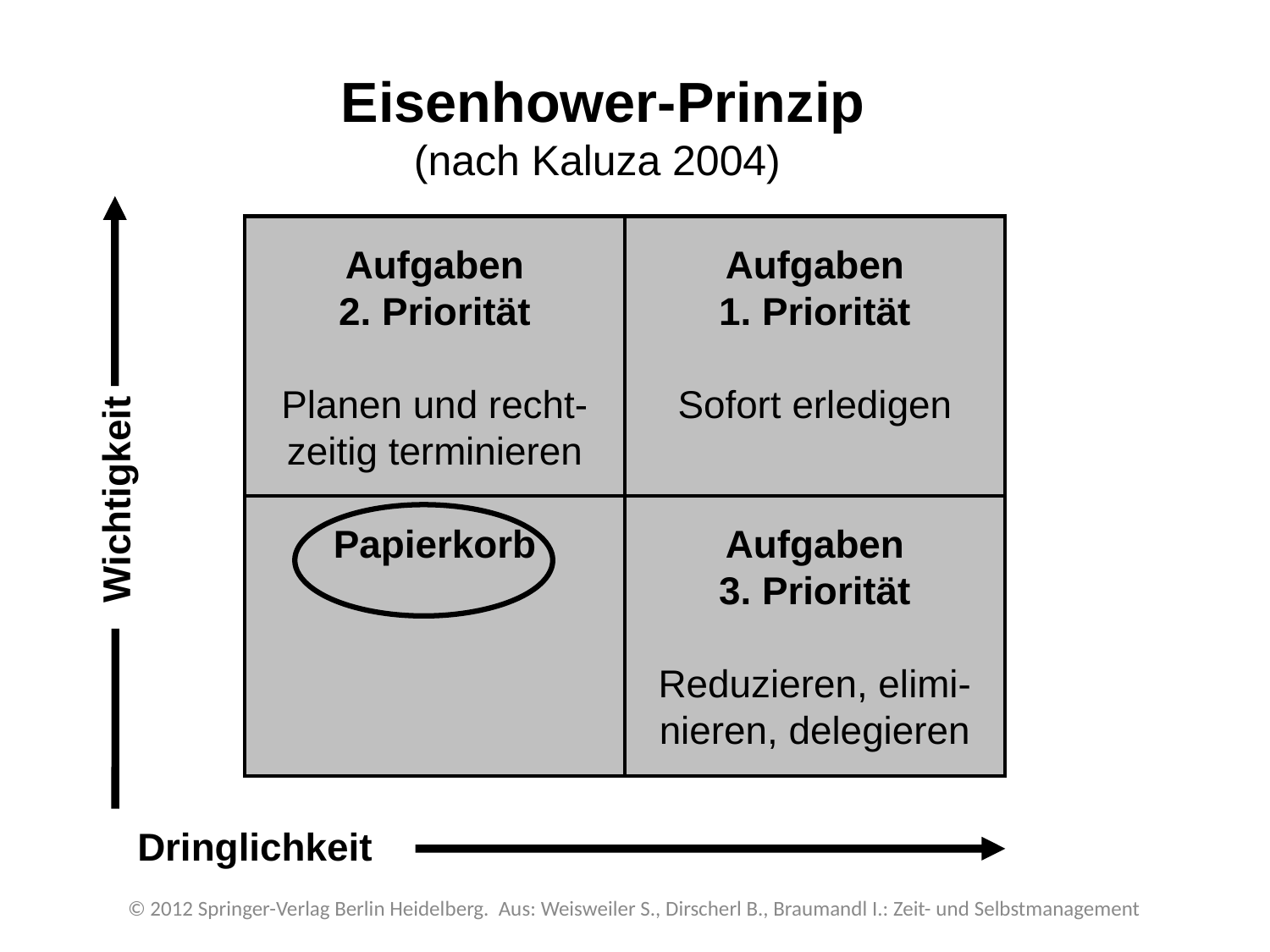

Eisenhower-Prinzip
(nach Kaluza 2004)

Aufgaben
2. Priorität

Planen und recht-
zeitig terminieren
Aufgaben
1. Priorität

Sofort erledigen

Papierkorb

Aufgaben
3. Priorität

Reduzieren, elimi-
nieren, delegieren
Wichtigkeit

Dringlichkeit

© 2012 Springer-Verlag Berlin Heidelberg.  Aus: Weisweiler S., Dirscherl B., Braumandl I.: Zeit- und Selbstmanagement